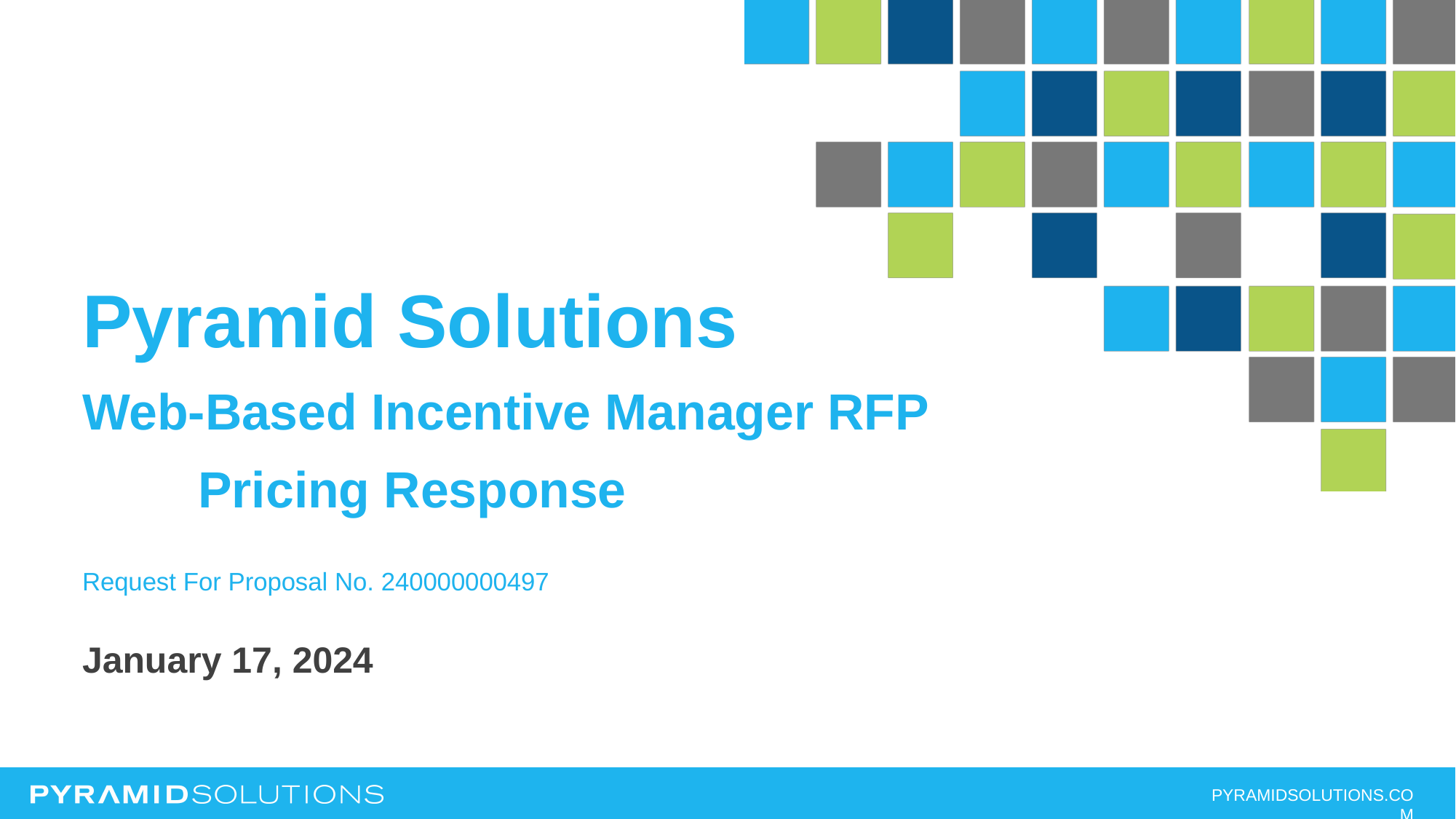

# Pyramid Solutions Web-Based Incentive Manager RFP Pricing Response Request For Proposal No. 240000000497
January 17, 2024